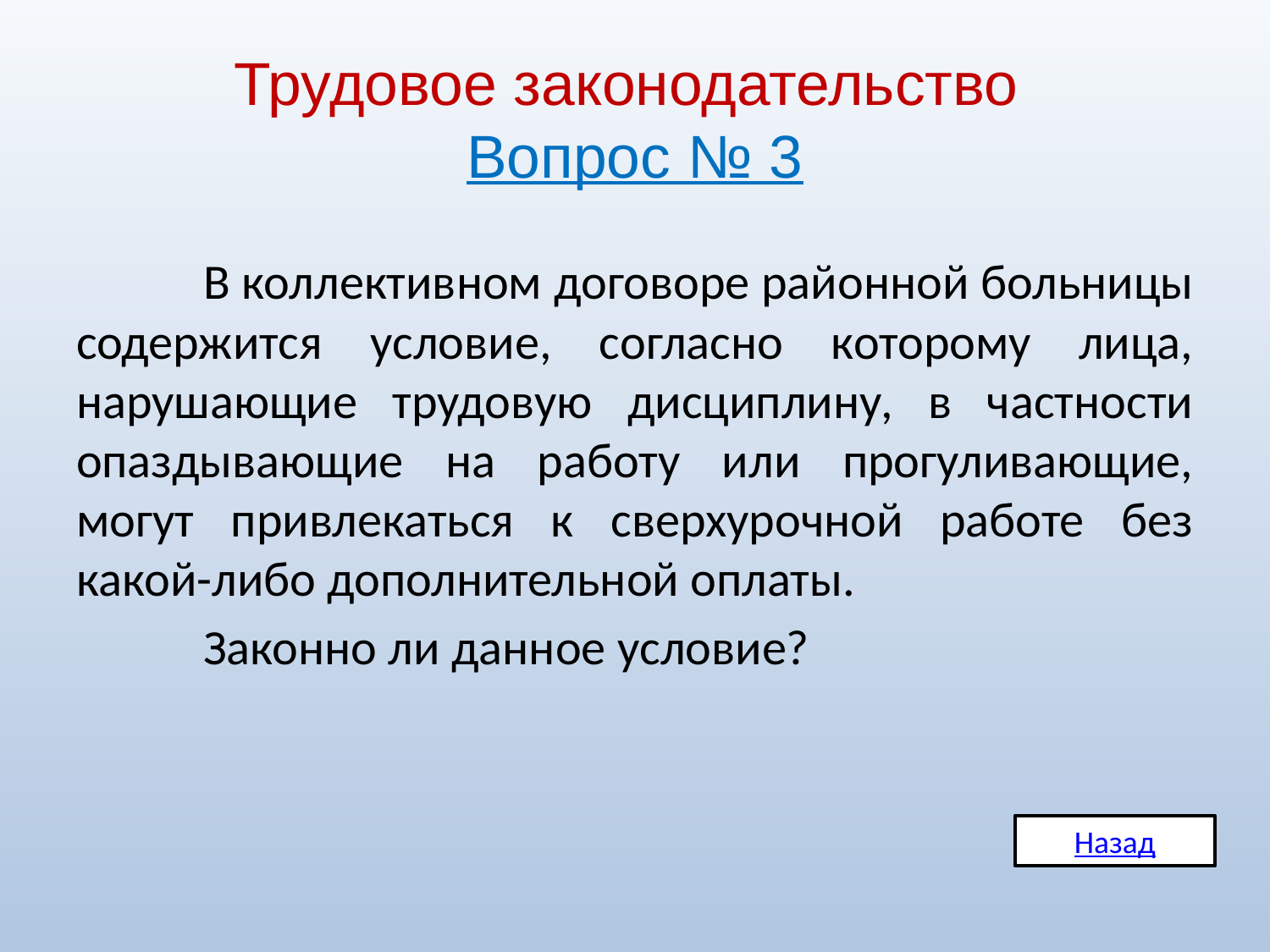

# Трудовое законодательство Вопрос № 3
	В коллективном договоре районной больницы содержится условие, согласно которому лица, нарушающие трудовую дисциплину, в частности опаздывающие на работу или прогуливающие, могут привлекаться к сверхурочной работе без какой-либо дополнительной оплаты.
	Законно ли данное условие?

Назад